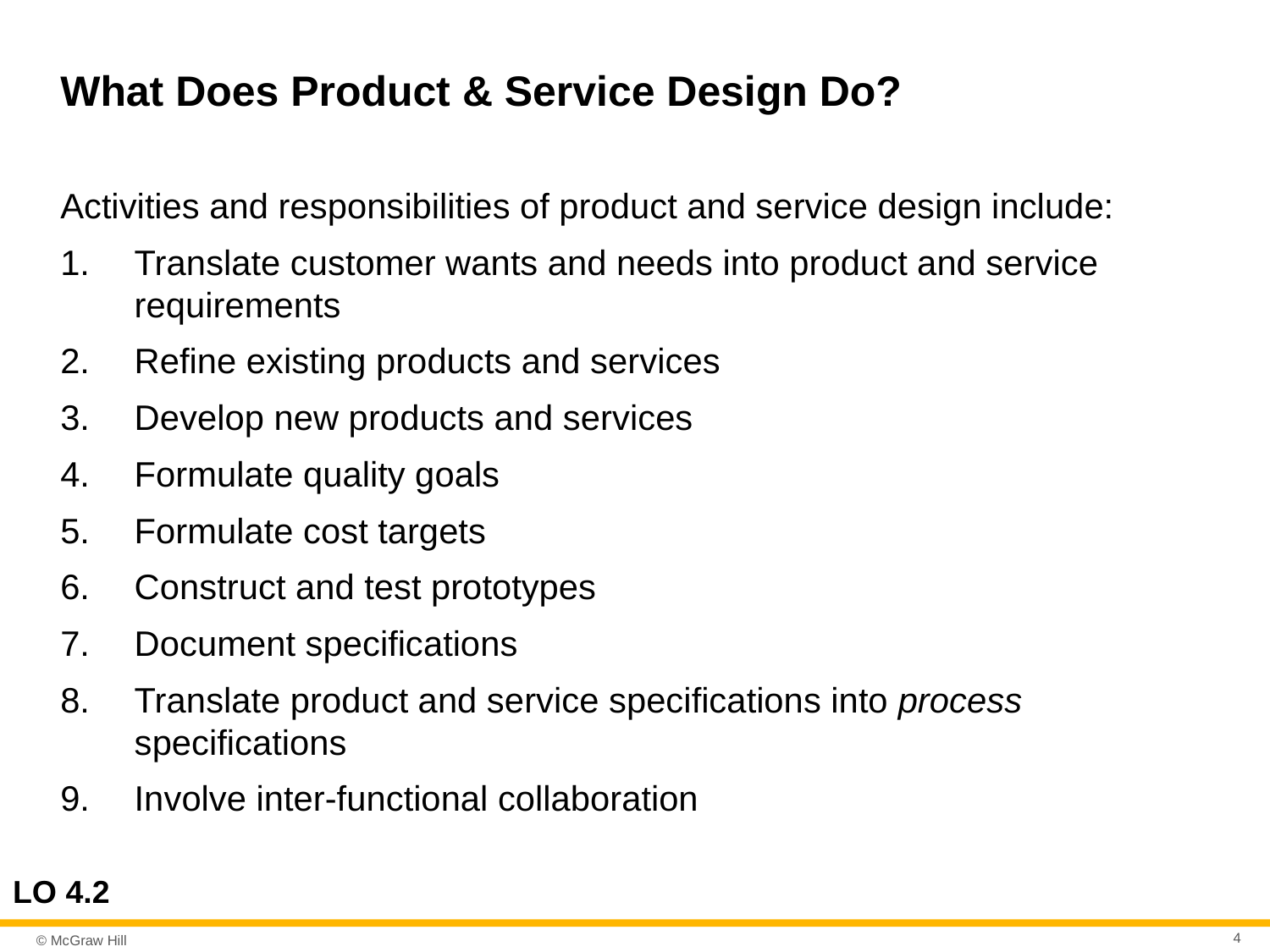

# What Does Product & Service Design Do?
Activities and responsibilities of product and service design include:
Translate customer wants and needs into product and service requirements
Refine existing products and services
Develop new products and services
Formulate quality goals
Formulate cost targets
Construct and test prototypes
Document specifications
Translate product and service specifications into process specifications
Involve inter-functional collaboration
LO 4.2